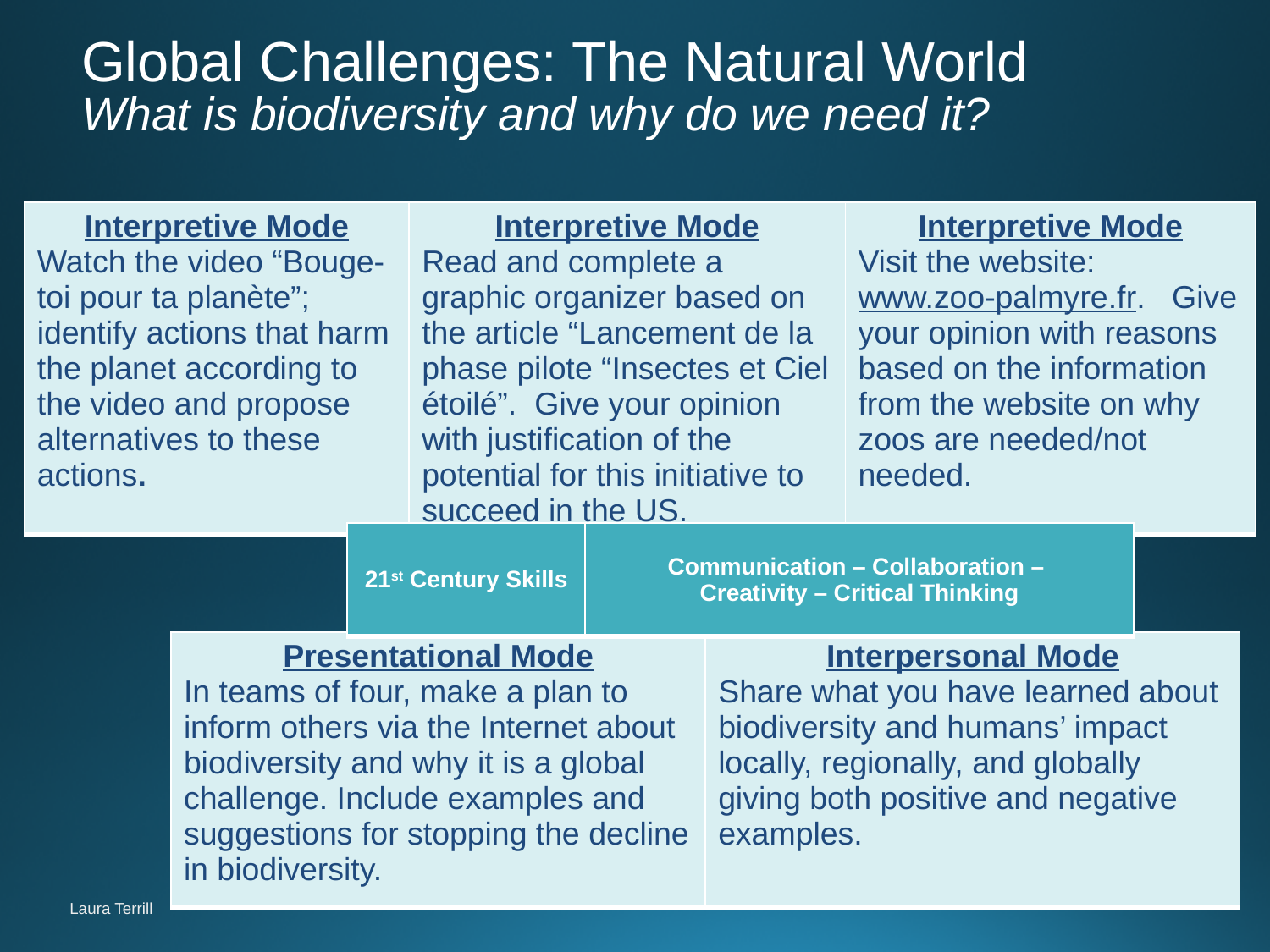

# Global Challenges: The Natural World What is biodiversity and why do we need it?
| Interpretive Mode Watch the video “Bouge-toi pour ta planète”; identify actions that harm the planet according to the video and propose alternatives to these actions. | Interpretive Mode Read and complete a graphic organizer based on the article “Lancement de la phase pilote “Insectes et Ciel étoilé”. Give your opinion with justification of the potential for this initiative to succeed in the US. | Interpretive Mode Visit the website: www.zoo-palmyre.fr. Give your opinion with reasons based on the information from the website on why zoos are needed/not needed. |
| --- | --- | --- |
| 21st Century Skills | Communication – Collaboration – Creativity – Critical Thinking |
| --- | --- |
| Presentational Mode In teams of four, make a plan to inform others via the Internet about biodiversity and why it is a global challenge. Include examples and suggestions for stopping the decline in biodiversity. | Interpersonal Mode Share what you have learned about biodiversity and humans’ impact locally, regionally, and globally giving both positive and negative examples. |
| --- | --- |
Laura Terrill